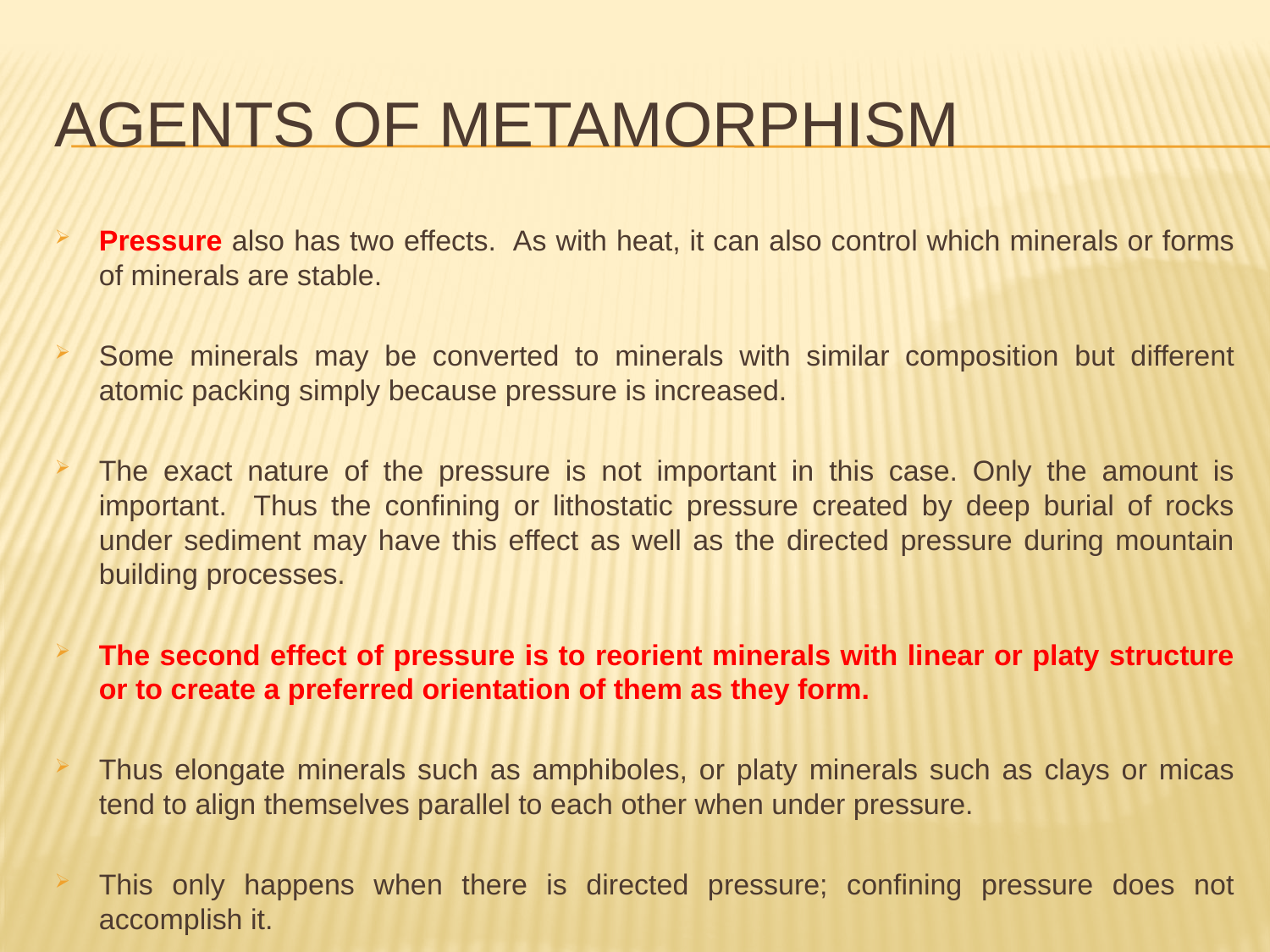

# Agents of metamorphism
Pressure also has two effects.  As with heat, it can also control which minerals or forms of minerals are stable.

Some minerals may be converted to minerals with similar composition but different atomic packing simply because pressure is increased.

The exact nature of the pressure is not important in this case. Only the amount is important.  Thus the confining or lithostatic pressure created by deep burial of rocks under sediment may have this effect as well as the directed pressure during mountain building processes.

The second effect of pressure is to reorient minerals with linear or platy structure or to create a preferred orientation of them as they form.

Thus elongate minerals such as amphiboles, or platy minerals such as clays or micas tend to align themselves parallel to each other when under pressure.

This only happens when there is directed pressure; confining pressure does not accomplish it.